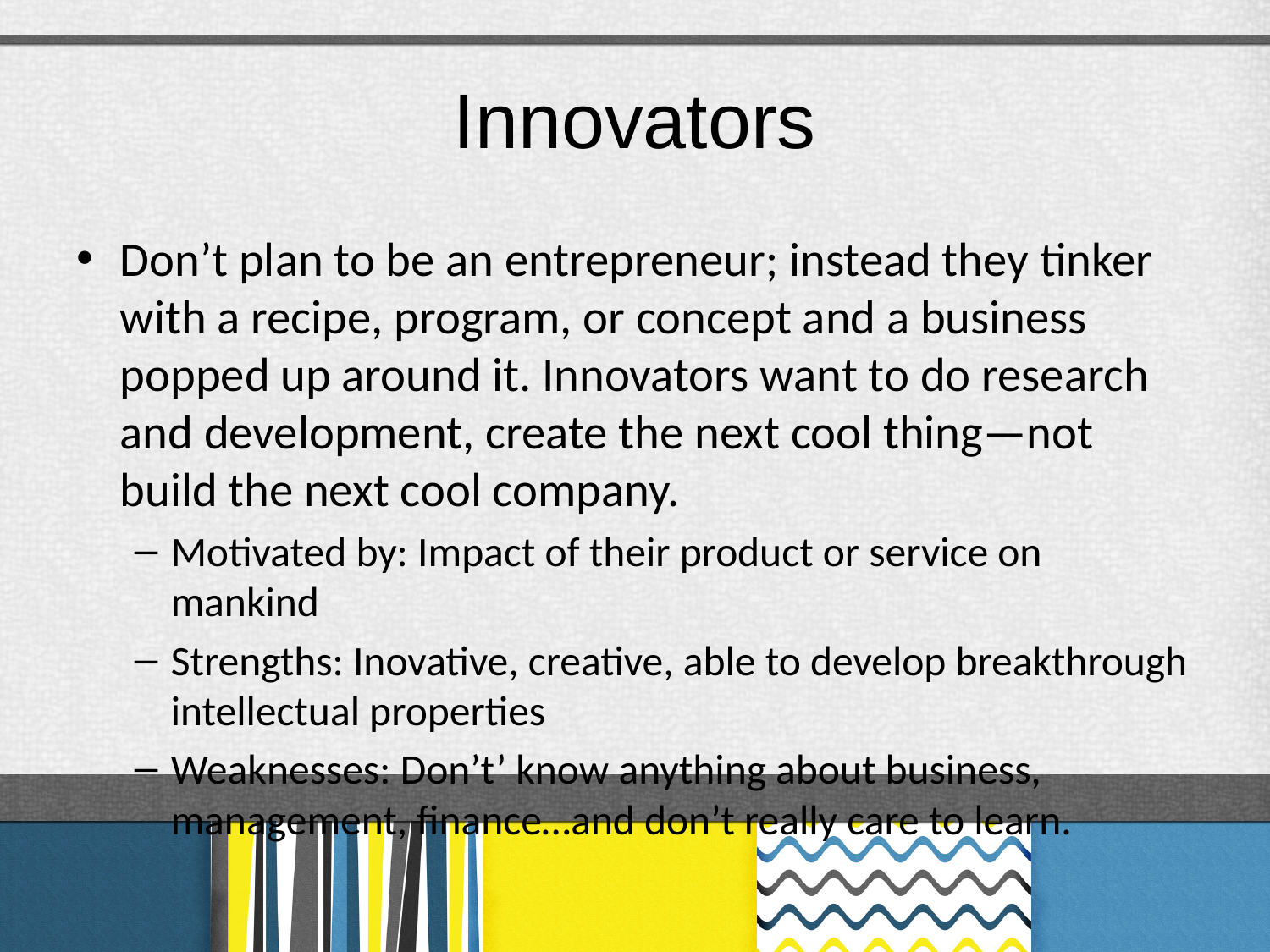

# Innovators
Don’t plan to be an entrepreneur; instead they tinker with a recipe, program, or concept and a business popped up around it. Innovators want to do research and development, create the next cool thing—not build the next cool company.
Motivated by: Impact of their product or service on mankind
Strengths: Inovative, creative, able to develop breakthrough intellectual properties
Weaknesses: Don’t’ know anything about business, management, finance…and don’t really care to learn.